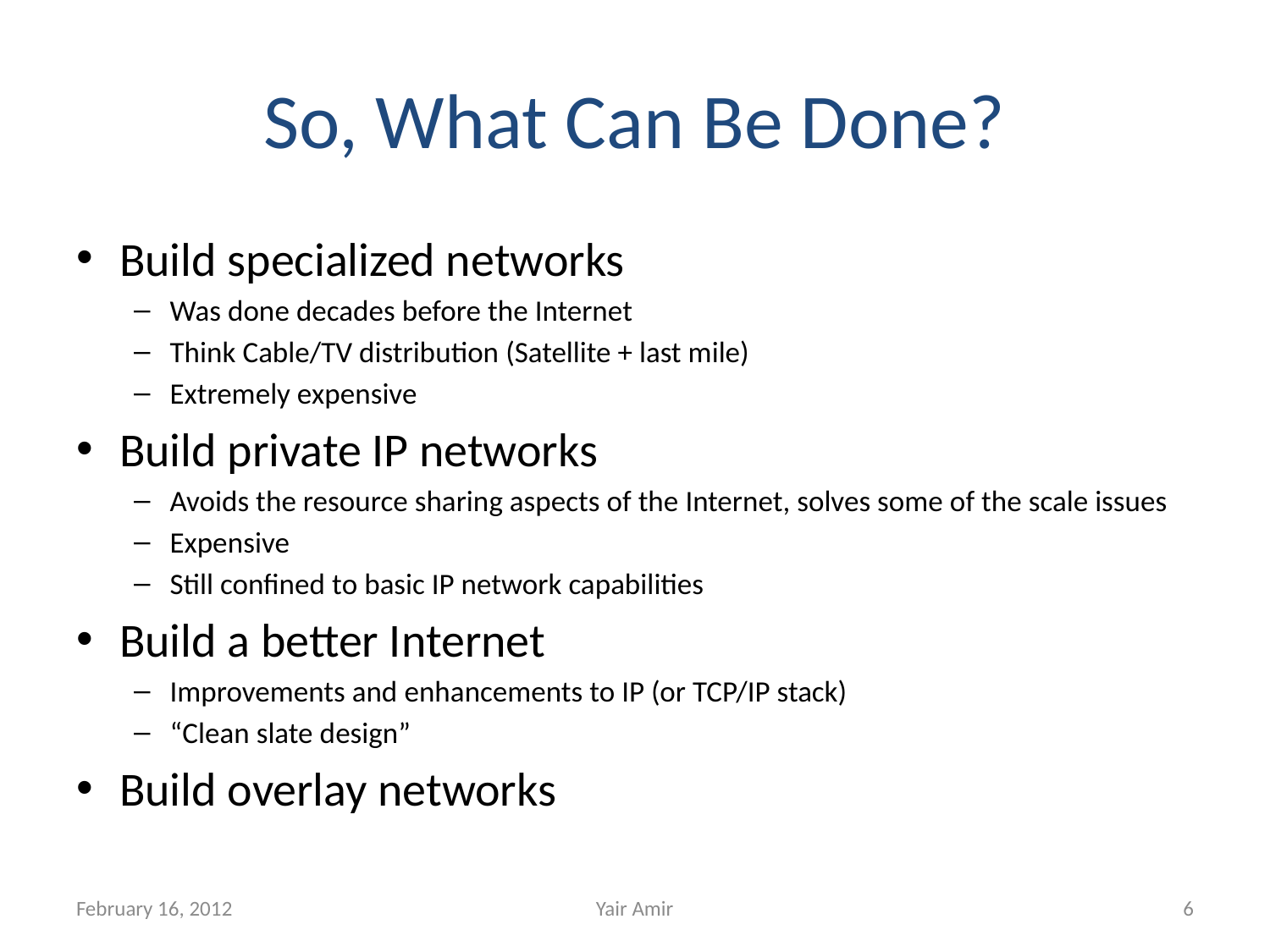

# So, What Can Be Done?
Build specialized networks
Was done decades before the Internet
Think Cable/TV distribution (Satellite + last mile)
Extremely expensive
Build private IP networks
Avoids the resource sharing aspects of the Internet, solves some of the scale issues
Expensive
Still confined to basic IP network capabilities
Build a better Internet
Improvements and enhancements to IP (or TCP/IP stack)
“Clean slate design”
Build overlay networks
February 16, 2012
Yair Amir
6